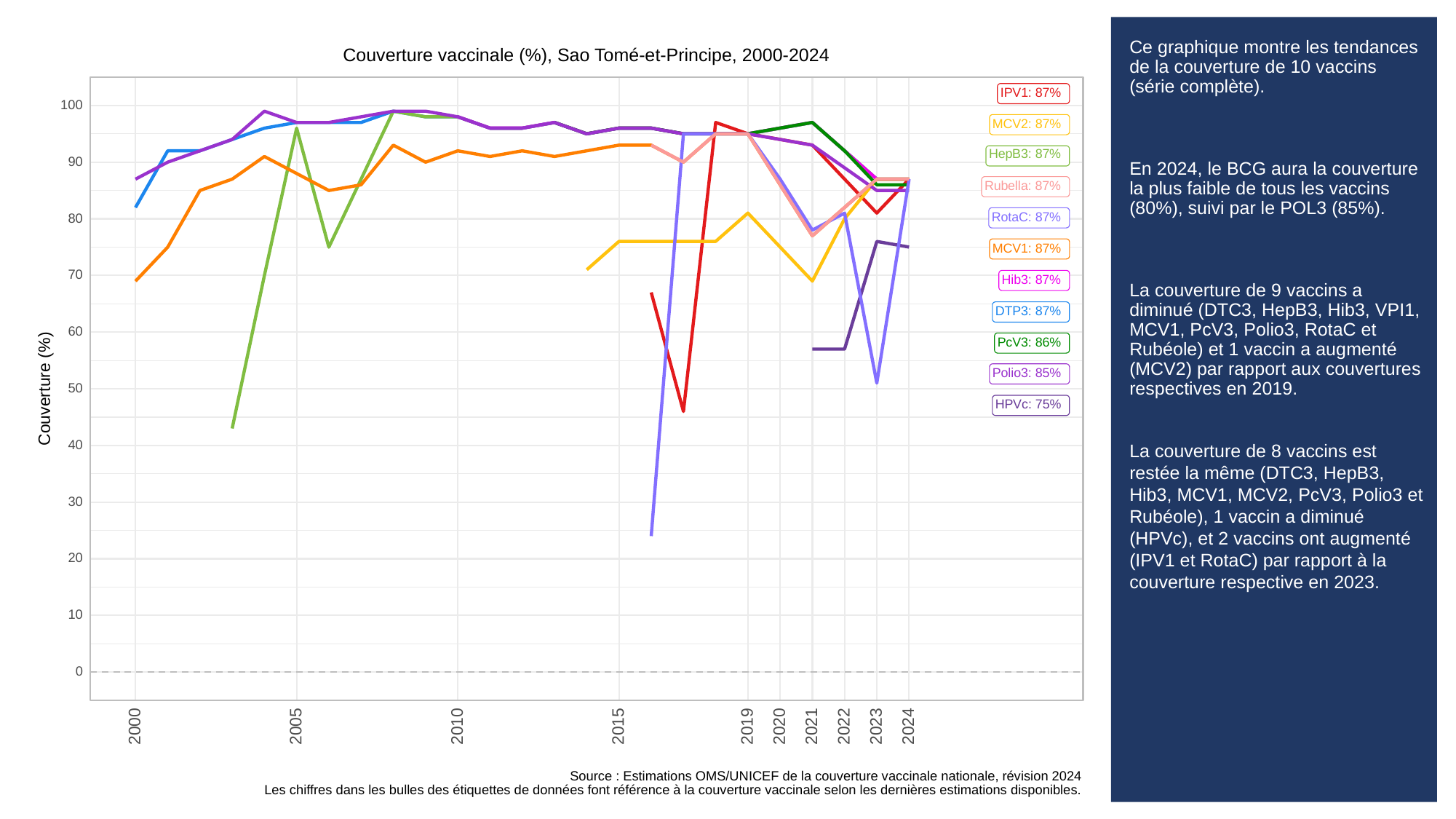

# Ce graphique montre les tendances de la couverture de 10 vaccins (série complète).

En 2024, le BCG aura la couverture la plus faible de tous les vaccins (80%), suivi par le POL3 (85%).

La couverture de 9 vaccins a diminué (DTC3, HepB3, Hib3, VPI1, MCV1, PcV3, Polio3, RotaC et Rubéole) et 1 vaccin a augmenté (MCV2) par rapport aux couvertures respectives en 2019.

La couverture de 8 vaccins est restée la même (DTC3, HepB3, Hib3, MCV1, MCV2, PcV3, Polio3 et Rubéole), 1 vaccin a diminué (HPVc), et 2 vaccins ont augmenté (IPV1 et RotaC) par rapport à la couverture respective en 2023.

Couverture vaccinale (%), Sao Tomé-et-Principe, 2000-2024

IPV1: 87%

100

MCV2: 87%

HepB3: 87%

90

Rubella: 87%

RotaC: 87%
80

MCV1: 87%

70
Hib3: 87%

DTP3: 87%
60

PcV3: 86%

Polio3: 85%
Couverture (%)
50

HPVc: 75%

40

30

20

10

0

2023
2000
2005
2010
2015
2019
2020
2021
2022
2024
Source : Estimations OMS/UNICEF de la couverture vaccinale nationale, révision 2024
Les chiffres dans les bulles des étiquettes de données font référence à la couverture vaccinale selon les dernières estimations disponibles.